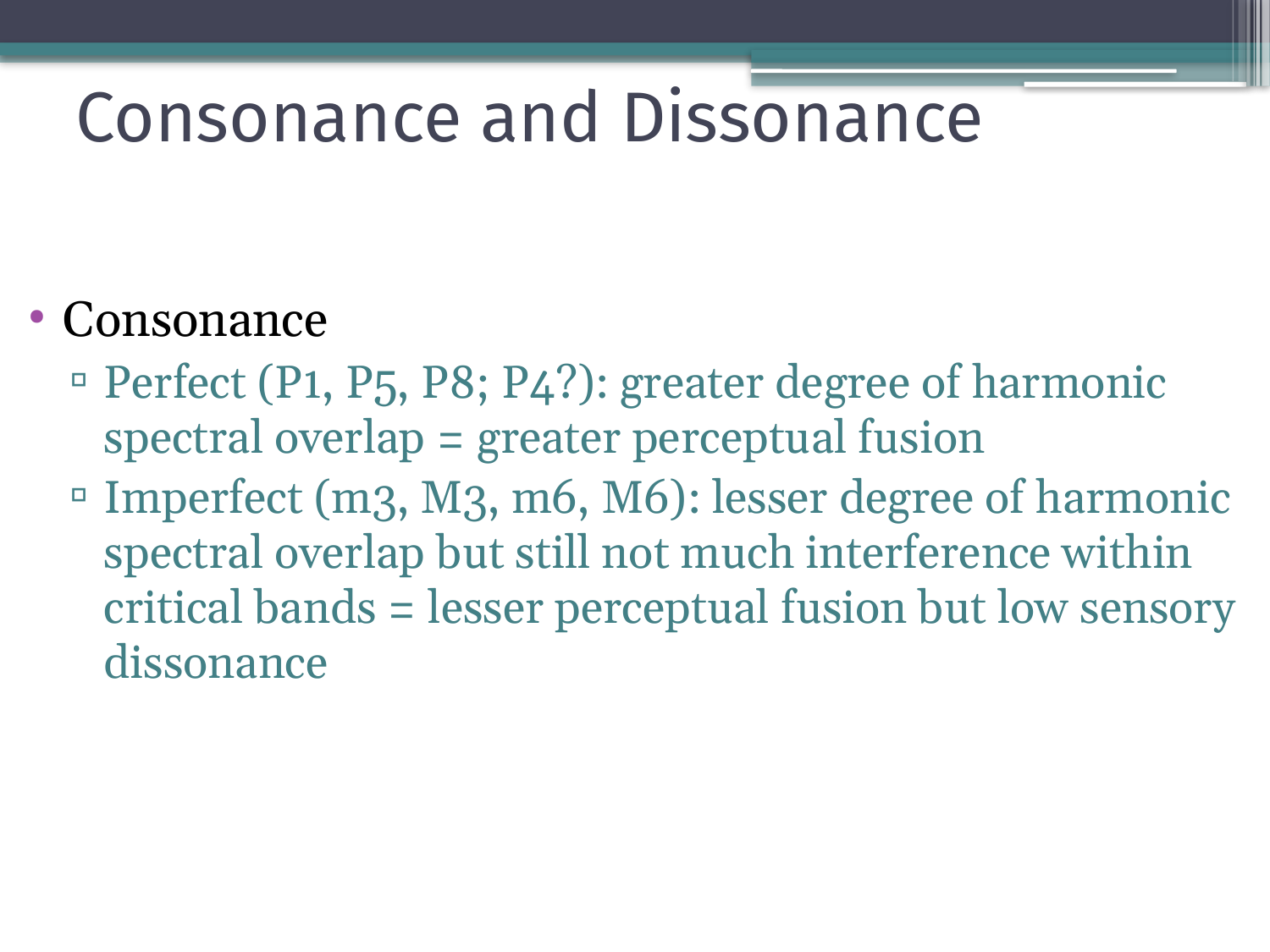

# Consonance and Dissonance
Consonance
Perfect (P1, P5, P8; P4?): greater degree of harmonic spectral overlap = greater perceptual fusion
Imperfect (m3, M3, m6, M6): lesser degree of harmonic spectral overlap but still not much interference within critical bands = lesser perceptual fusion but low sensory dissonance